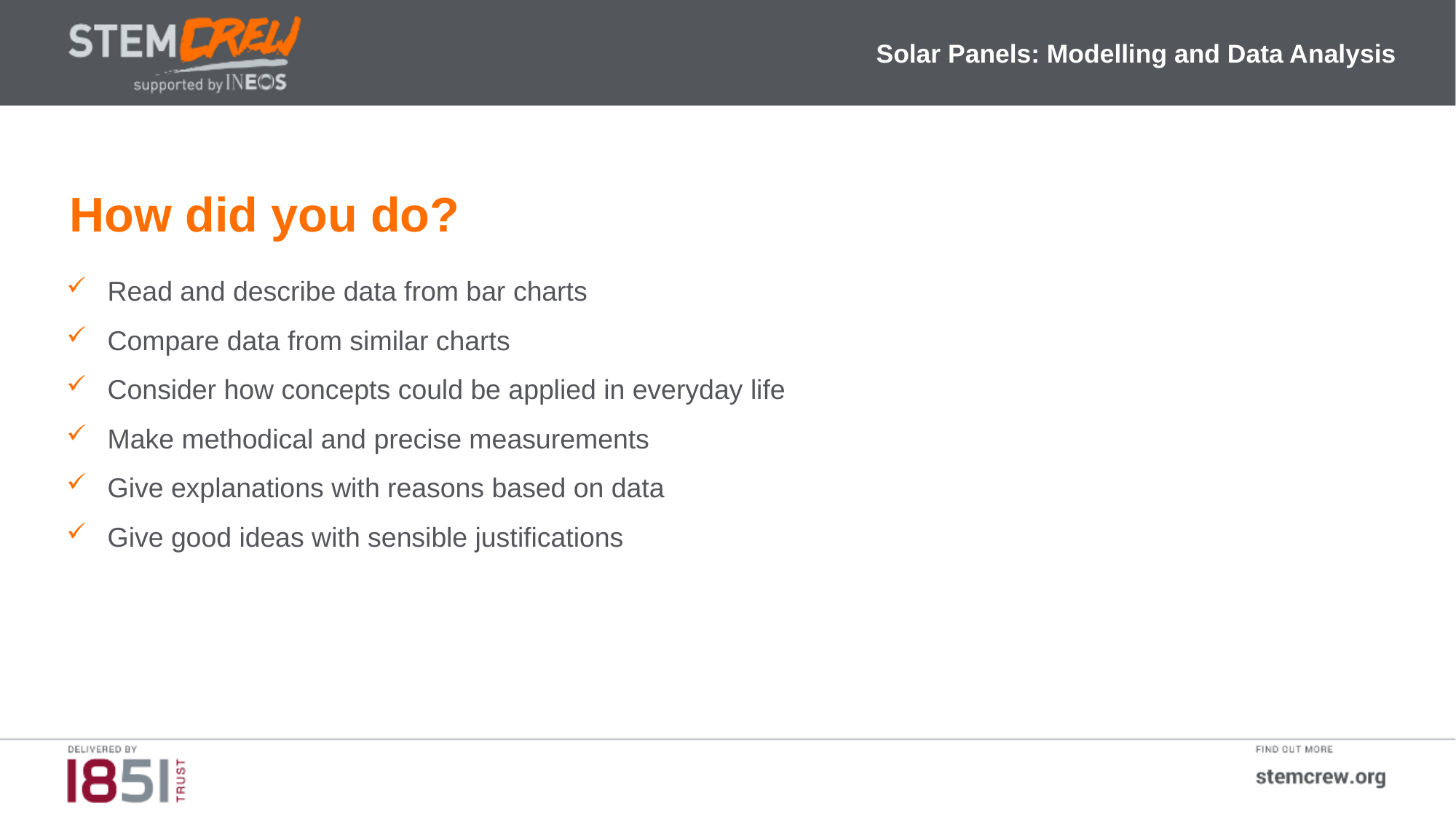

Solar Panels: Modelling and Data Analysis
How did you do?
Read and describe data from bar charts
Compare data from similar charts
Consider how concepts could be applied in everyday life
Make methodical and precise measurements
Give explanations with reasons based on data
Give good ideas with sensible justifications